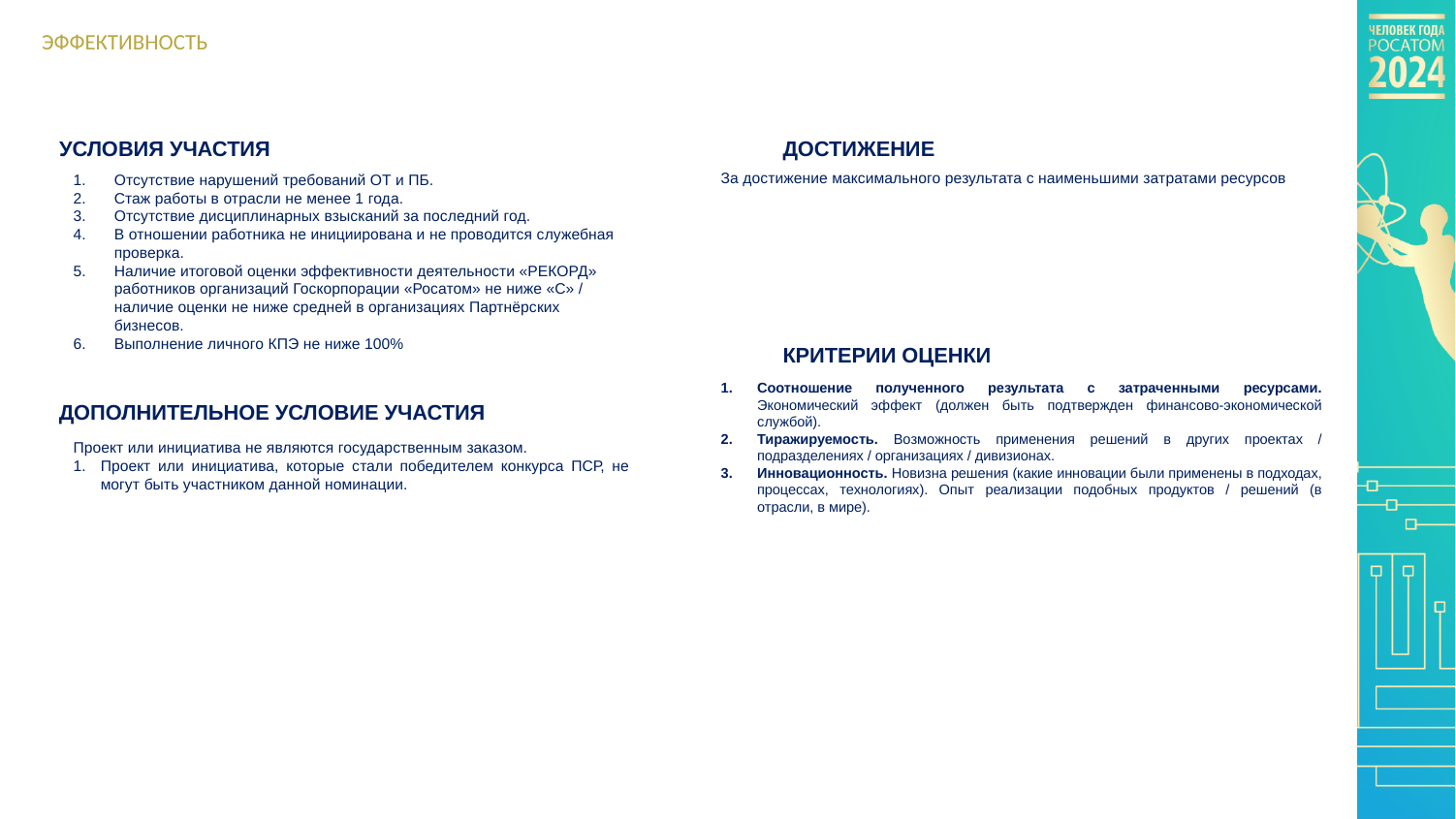

ЭФФЕКТИВНОСТЬ
ДОСТИЖЕНИЕ
УСЛОВИЯ УЧАСТИЯ
За достижение максимального результата с наименьшими затратами ресурсов
Отсутствие нарушений требований ОТ и ПБ.
Стаж работы в отрасли не менее 1 года.
Отсутствие дисциплинарных взысканий за последний год.
В отношении работника не инициирована и не проводится служебная проверка.
Наличие итоговой оценки эффективности деятельности «РЕКОРД» работников организаций Госкорпорации «Росатом» не ниже «С» / наличие оценки не ниже средней в организациях Партнёрских бизнесов.
Выполнение личного КПЭ не ниже 100%
КРИТЕРИИ ОЦЕНКИ
Соотношение полученного результата с затраченными ресурсами. Экономический эффект (должен быть подтвержден финансово-экономической службой).
Тиражируемость. Возможность применения решений в других проектах / подразделениях / организациях / дивизионах.
Инновационность. Новизна решения (какие инновации были применены в подходах, процессах, технологиях). Опыт реализации подобных продуктов / решений (в отрасли, в мире).
ДОПОЛНИТЕЛЬНОЕ УСЛОВИЕ УЧАСТИЯ
Проект или инициатива не являются государственным заказом.
Проект или инициатива, которые стали победителем конкурса ПСР, не могут быть участником данной номинации.